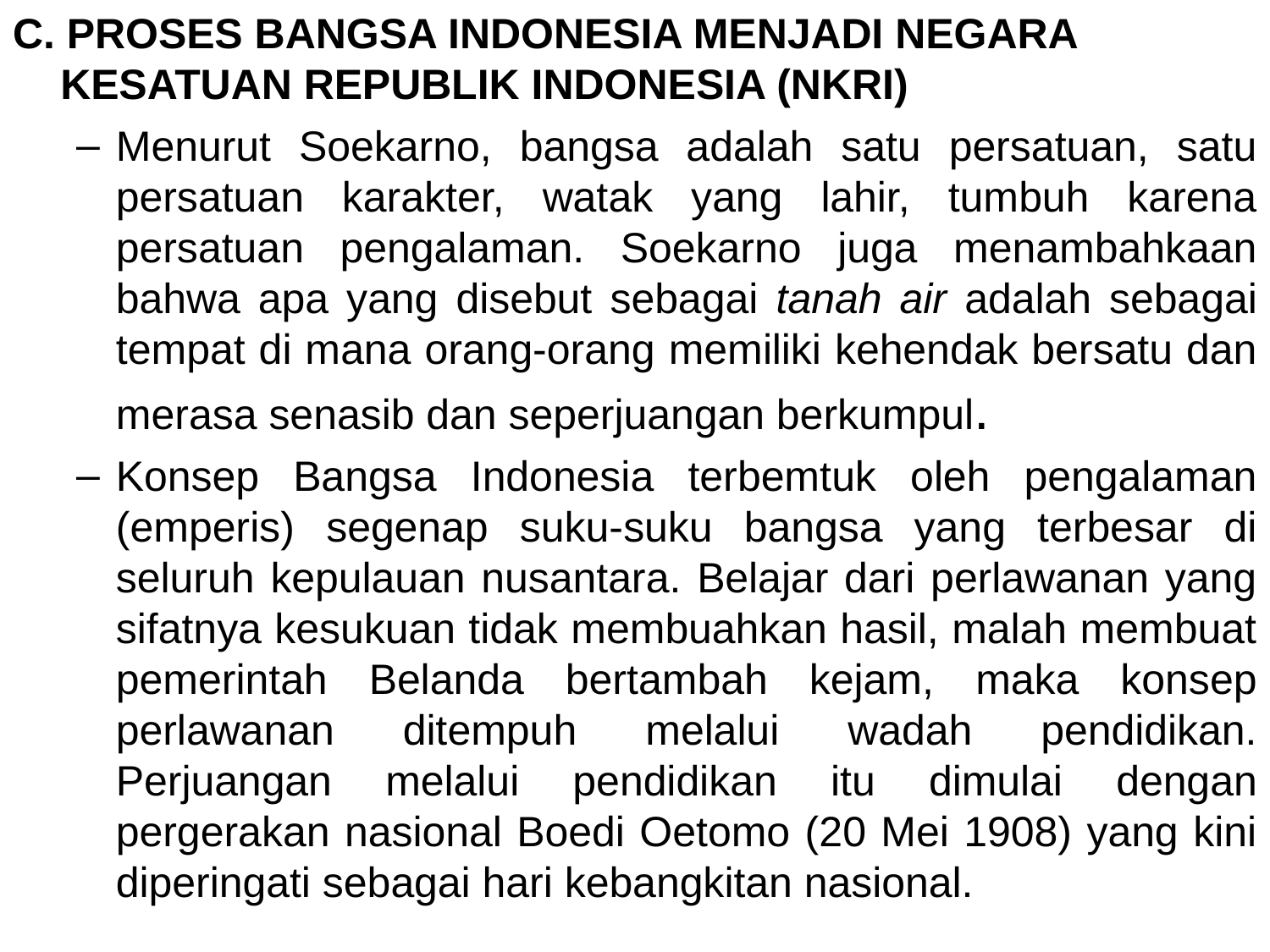

C. PROSES BANGSA INDONESIA MENJADI NEGARA   KESATUAN REPUBLIK INDONESIA (NKRI)
Menurut Soekarno, bangsa adalah satu persatuan, satu persatuan karakter, watak yang lahir, tumbuh karena persatuan pengalaman. Soekarno juga menambahkaan bahwa apa yang disebut sebagai tanah air adalah sebagai tempat di mana orang-orang memiliki kehendak bersatu dan merasa senasib dan seperjuangan berkumpul.
Konsep Bangsa Indonesia terbemtuk oleh pengalaman (emperis) segenap suku-suku bangsa yang terbesar di seluruh kepulauan nusantara. Belajar dari perlawanan yang sifatnya kesukuan tidak membuahkan hasil, malah membuat pemerintah Belanda bertambah kejam, maka konsep perlawanan ditempuh melalui wadah pendidikan. Perjuangan melalui pendidikan itu dimulai dengan pergerakan nasional Boedi Oetomo (20 Mei 1908) yang kini diperingati sebagai hari kebangkitan nasional.